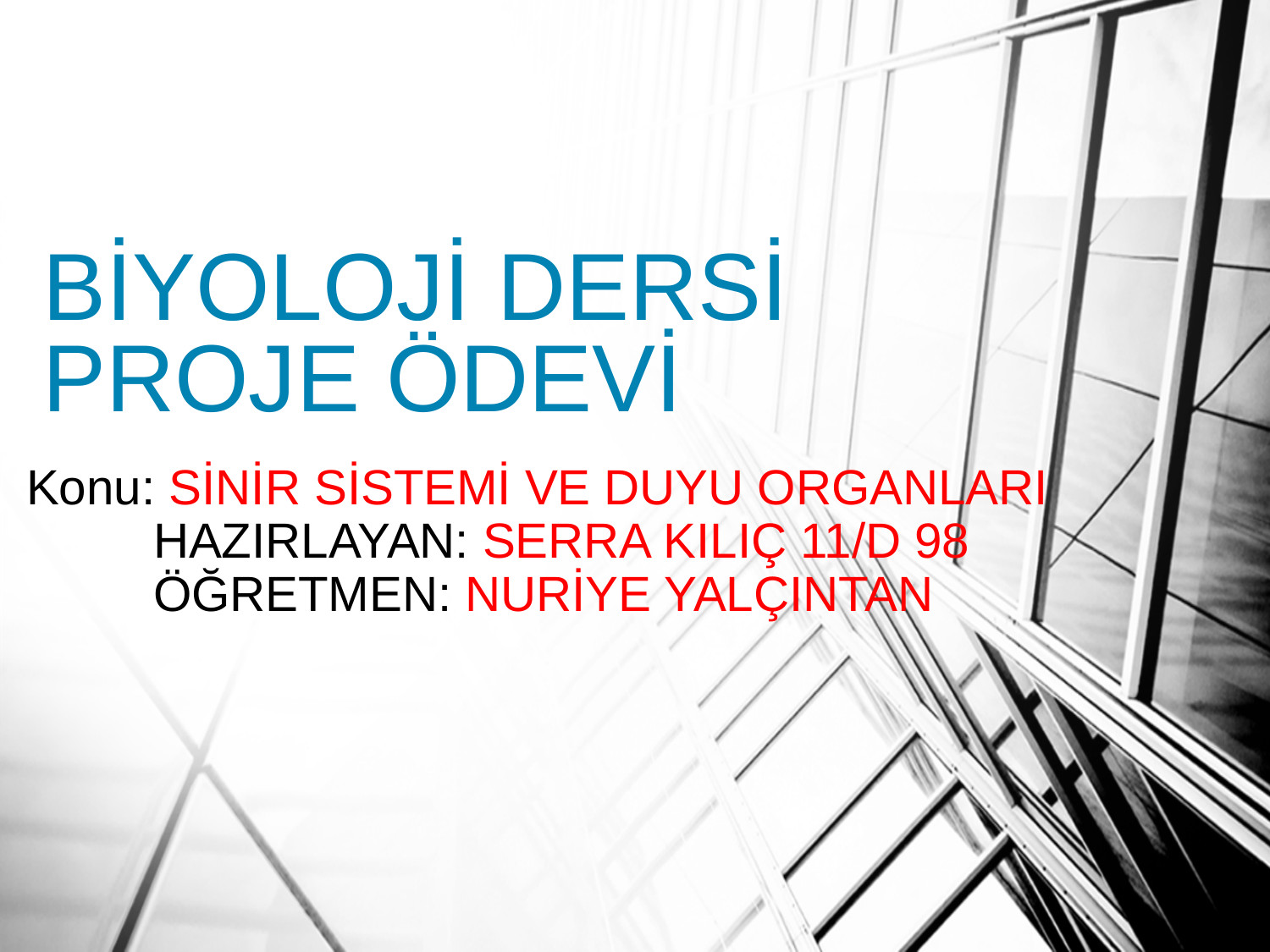

# BİYOLOJİ DERSİ PROJE ÖDEVİ
 Konu: SİNİR SİSTEMİ VE DUYU ORGANLARI	 HAZIRLAYAN: SERRA KILIÇ 11/D 98 		 ÖĞRETMEN: NURİYE YALÇINTAN